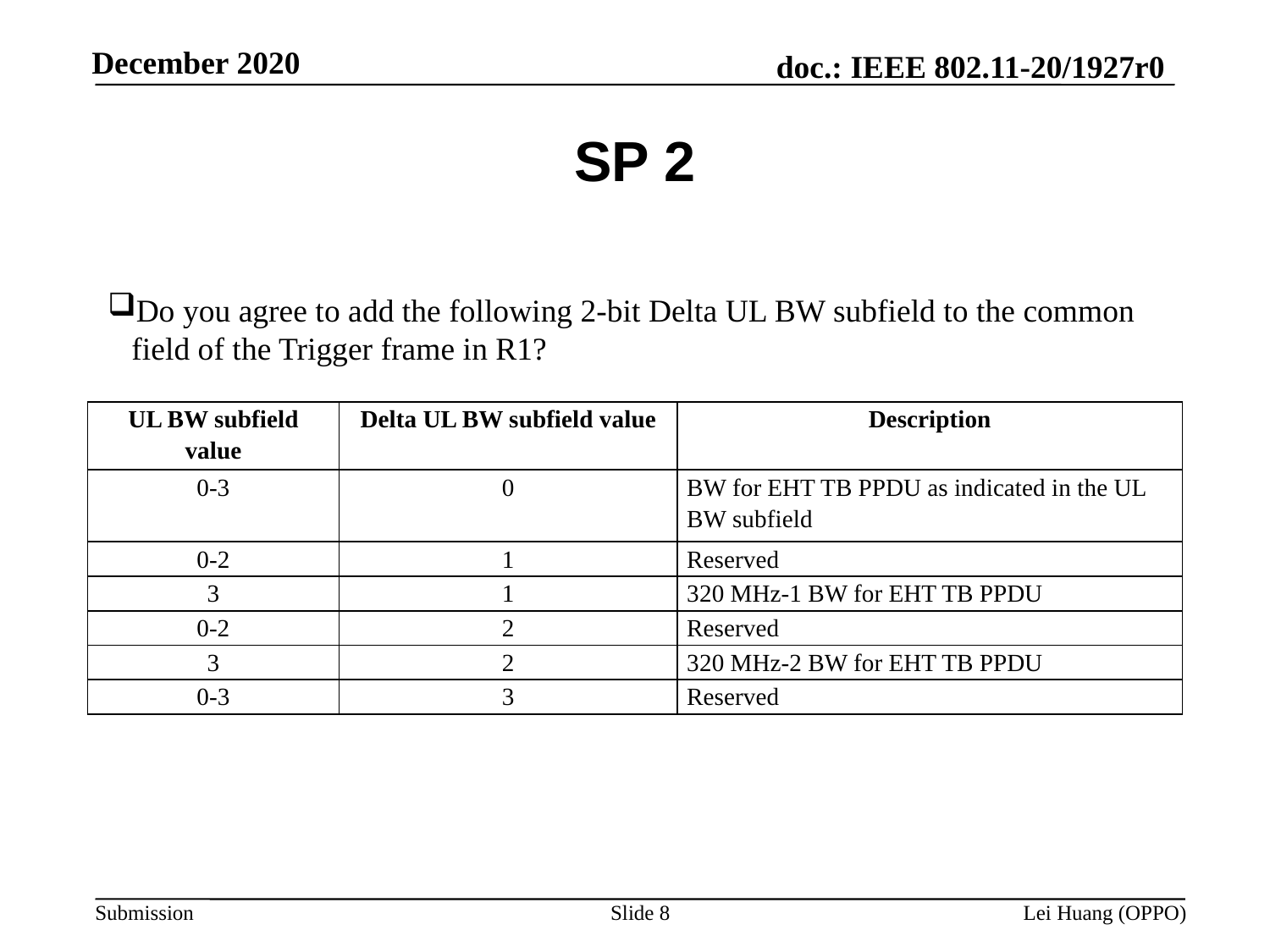

# SP 2
Do you agree to add the following 2-bit Delta UL BW subfield to the common field of the Trigger frame in R1?
| UL BW subfield value | Delta UL BW subfield value | Description |
| --- | --- | --- |
| 0-3 | 0 | BW for EHT TB PPDU as indicated in the UL BW subfield |
| 0-2 | 1 | Reserved |
| 3 | 1 | 320 MHz-1 BW for EHT TB PPDU |
| 0-2 | 2 | Reserved |
| 3 | 2 | 320 MHz-2 BW for EHT TB PPDU |
| 0-3 | 3 | Reserved |
Slide 8
Lei Huang (OPPO)